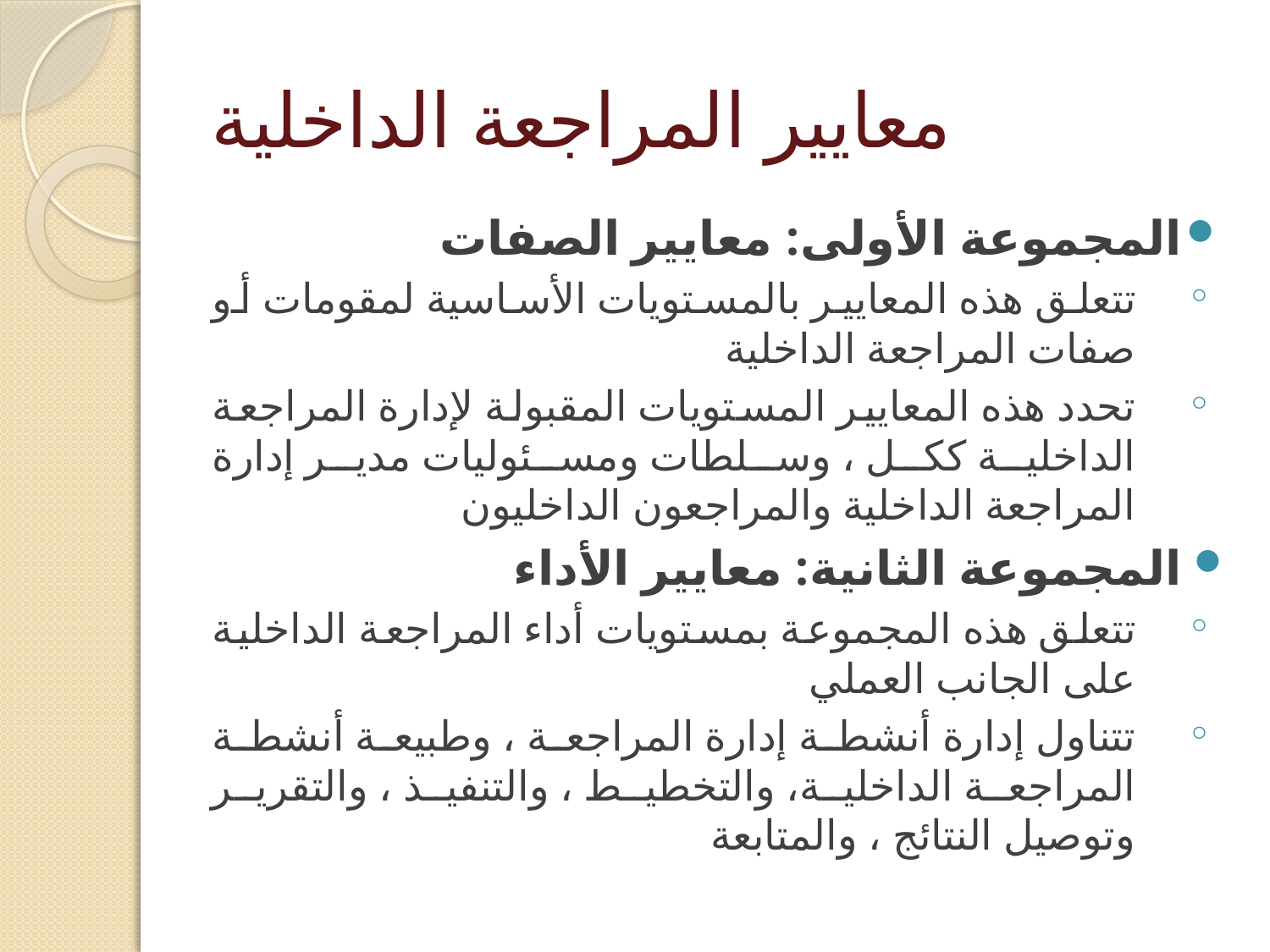

# معايير المراجعة الداخلية
المجموعة الأولى: معايير الصفات
تتعلق هذه المعايير بالمستويات الأساسية لمقومات أو صفات المراجعة الداخلية
تحدد هذه المعايير المستويات المقبولة لإدارة المراجعة الداخلية ككل ، وسلطات ومسئوليات مدير إدارة المراجعة الداخلية والمراجعون الداخليون
المجموعة الثانية: معايير الأداء
تتعلق هذه المجموعة بمستويات أداء المراجعة الداخلية على الجانب العملي
تتناول إدارة أنشطة إدارة المراجعة ، وطبيعة أنشطة المراجعة الداخلية، والتخطيط ، والتنفيذ ، والتقرير وتوصيل النتائج ، والمتابعة